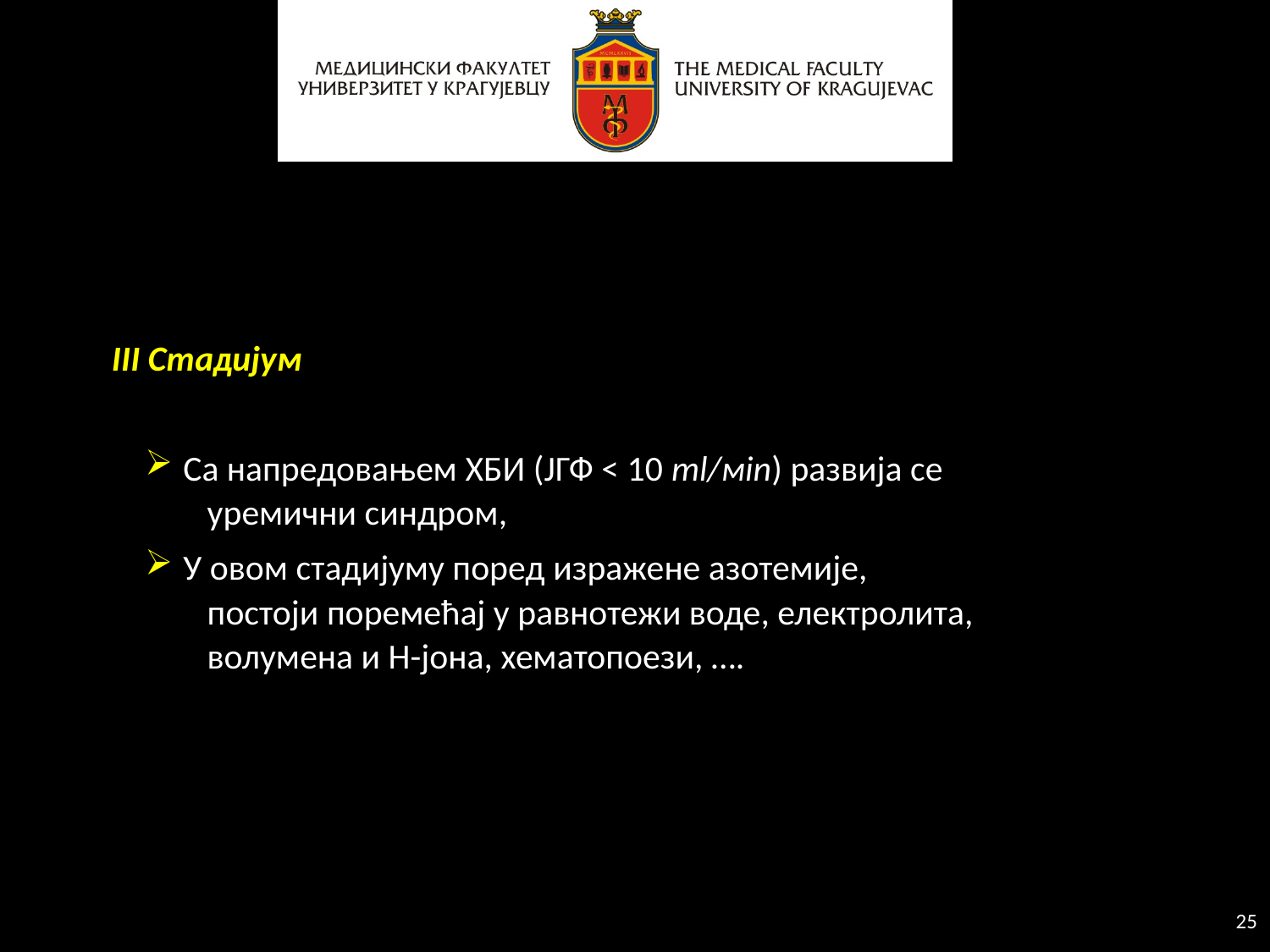

III Стадијум

 Са напредовањем ХБИ (ЈГФ < 10 ml/мin) развија се
    уремични синдром,
 У овом стадијуму поред изражене азотемије,
    постоји поремећај у равнотежи воде, електролита,
    волумена и H-јона, хематопоези, ….
25